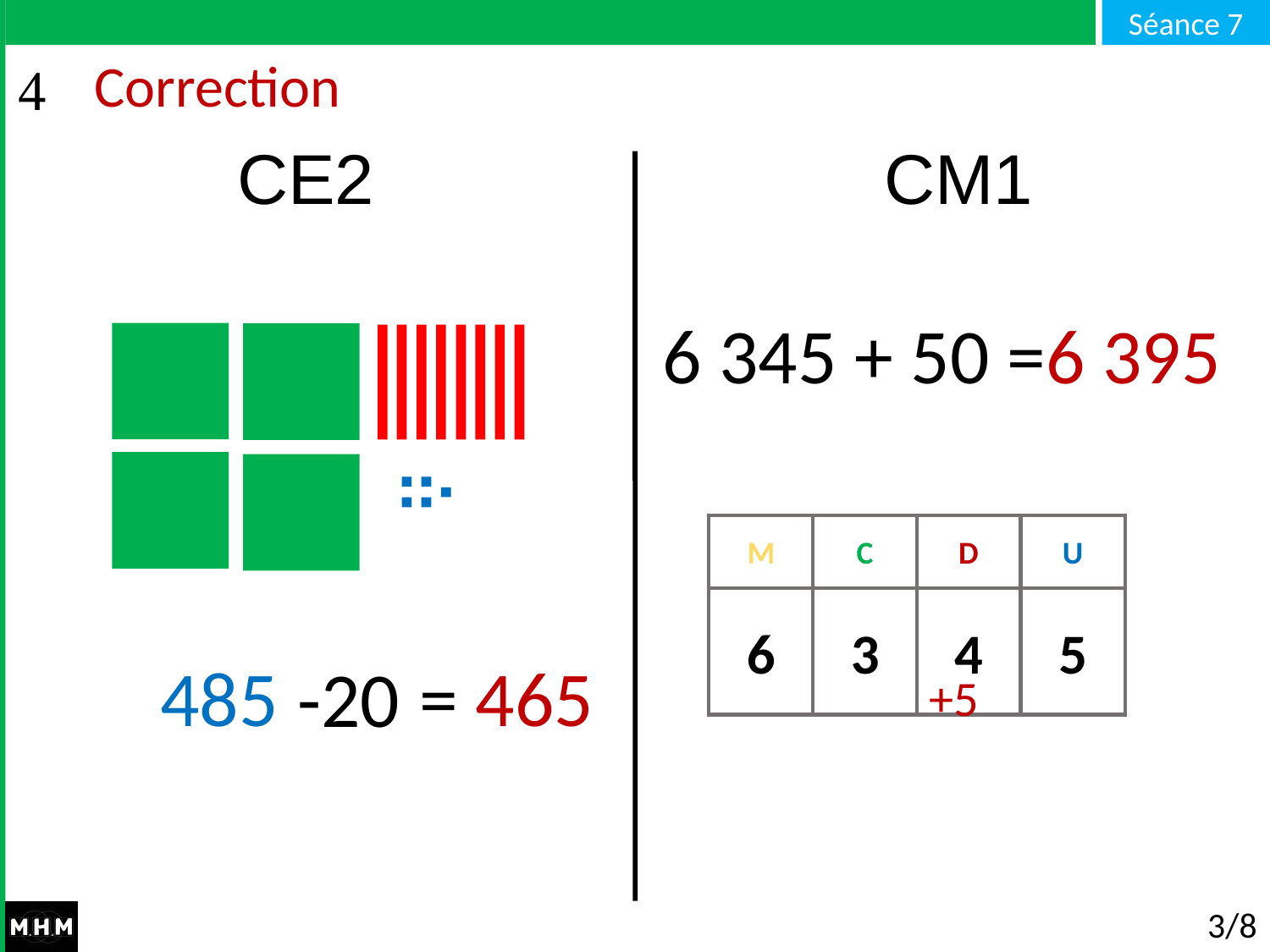

# Correction
CE2                          CM1

6 345 + 50 =
6 395

M
C
D
U
6
3
4
5
= 465
485
-20
+5
3/8